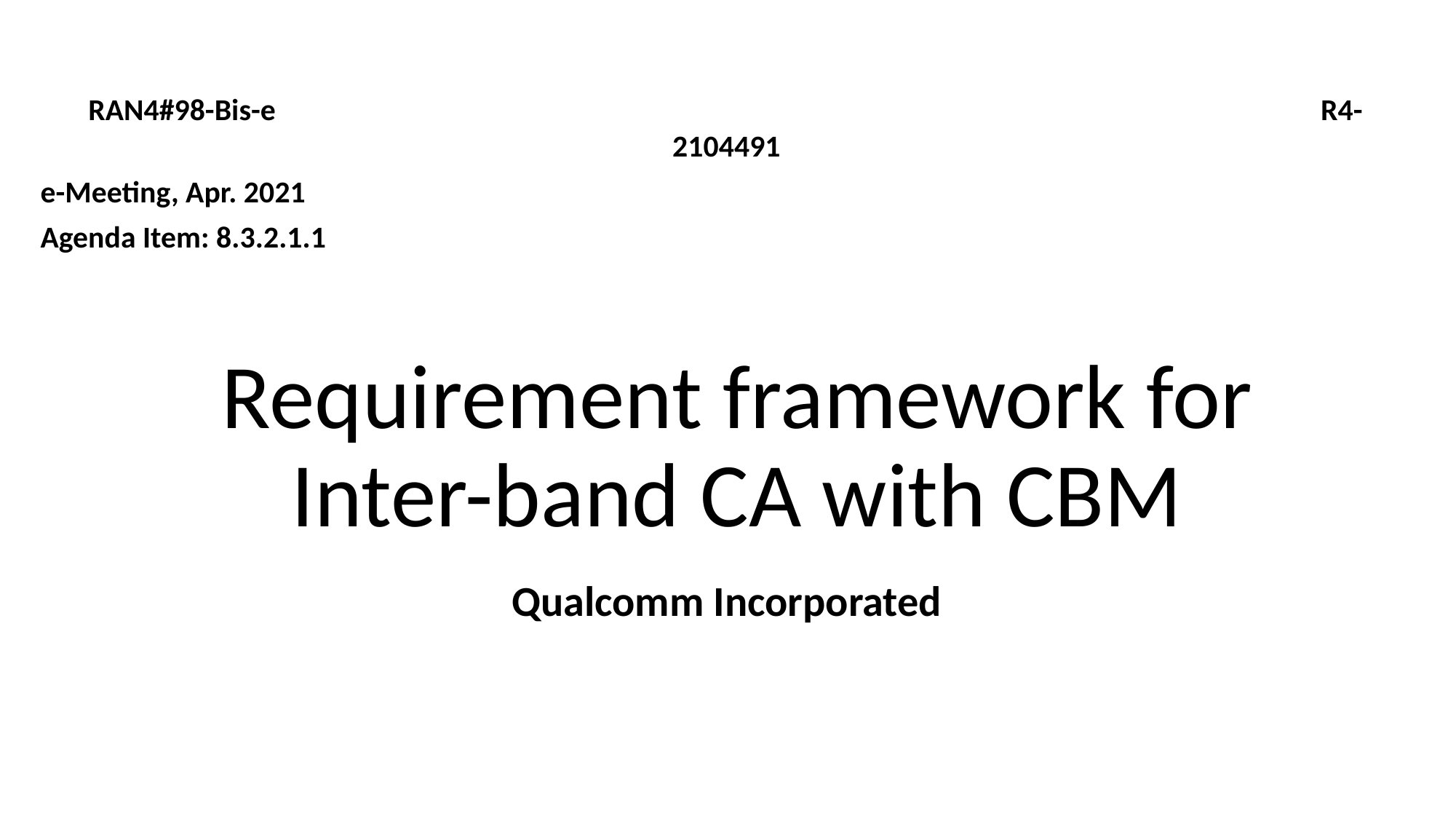

RAN4#98-Bis-e	                                                                                                                                                   R4-2104491
e-Meeting, Apr. 2021
Agenda Item: 8.3.2.1.1
# Requirement framework for Inter-band CA with CBM

Qualcomm Incorporated